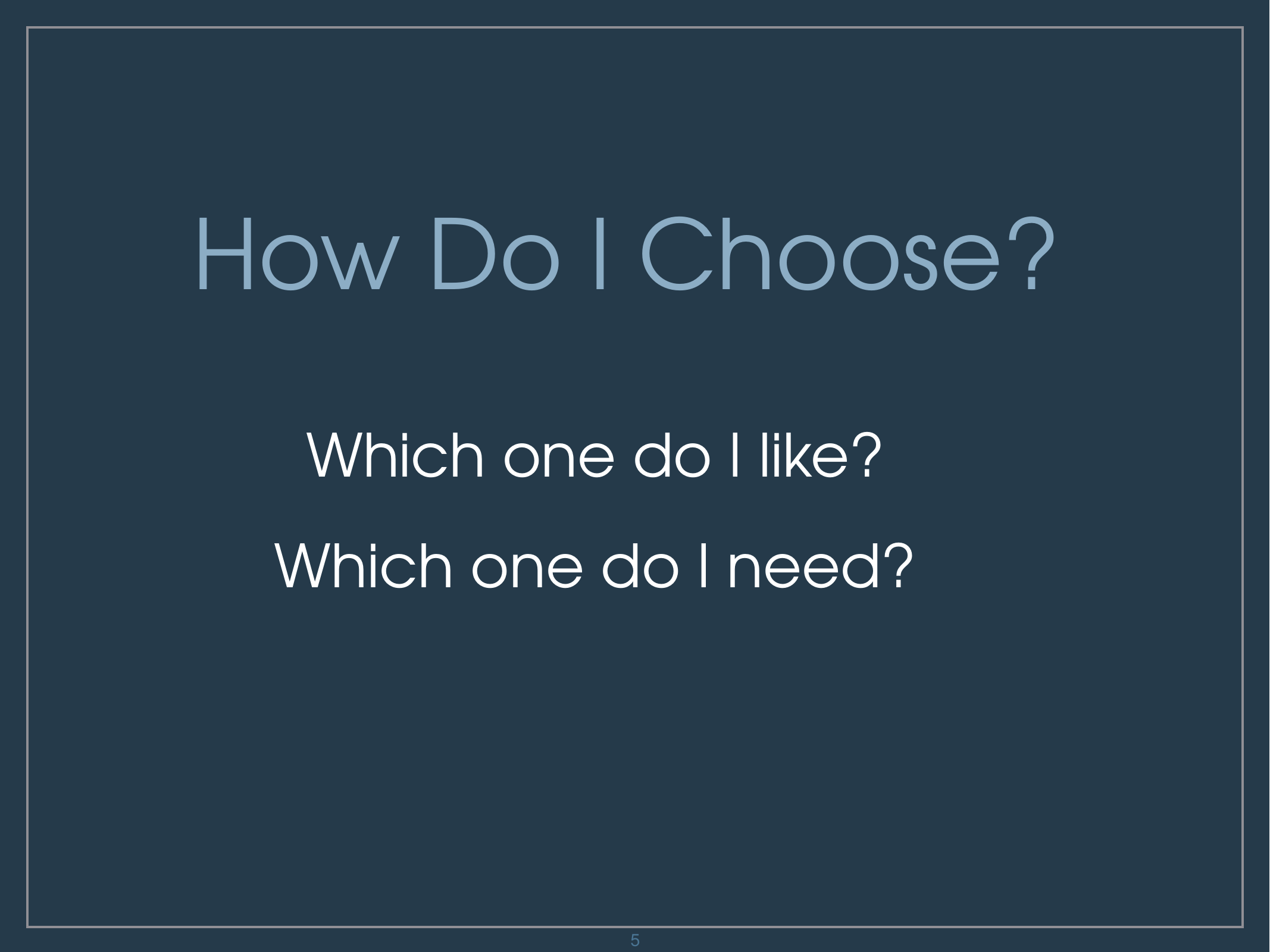

# How Do I Choose?
Which one do I like?
Which one do I need?
5